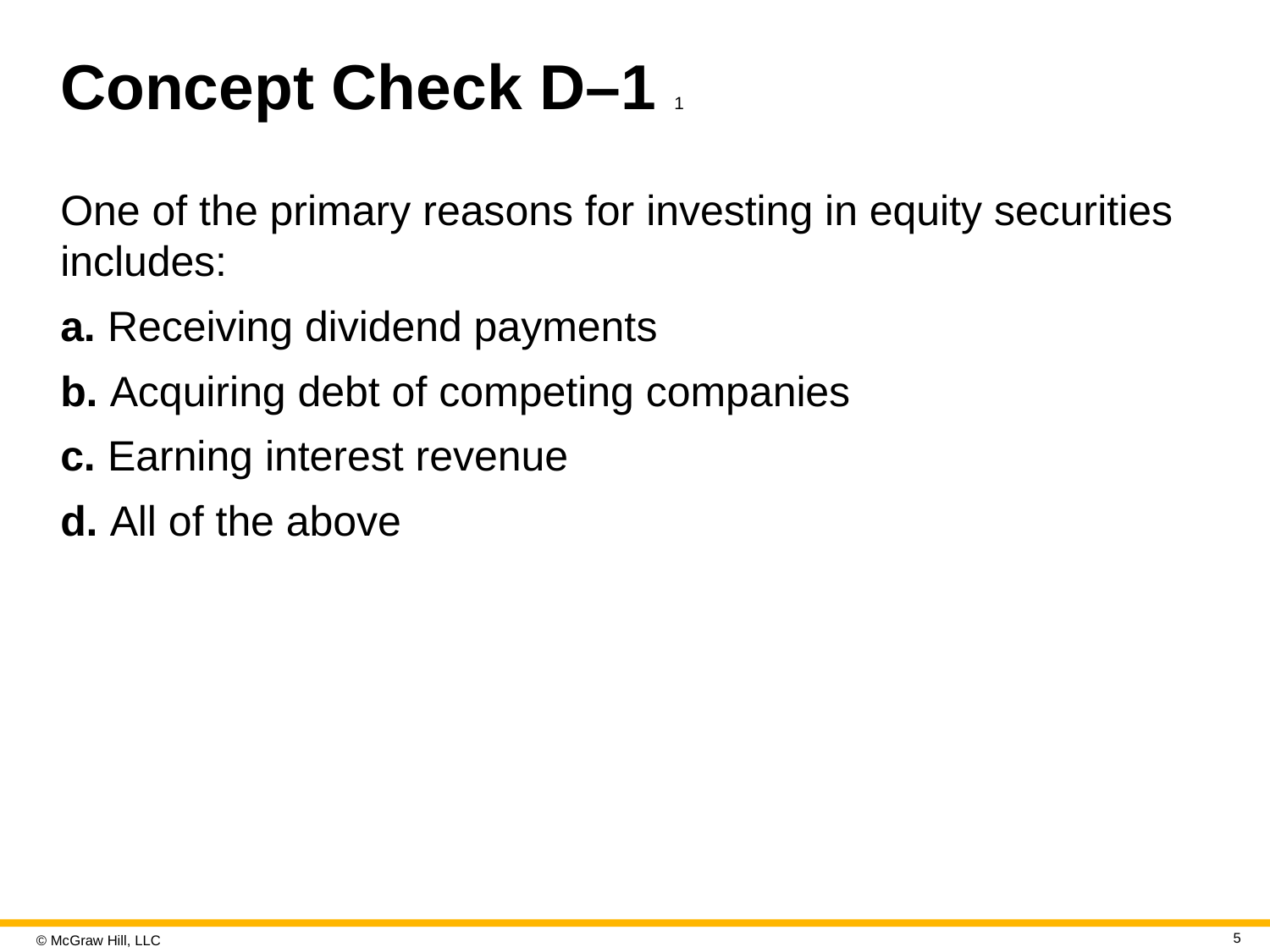

# Concept Check D–1 1
One of the primary reasons for investing in equity securities includes:
a. Receiving dividend payments
b. Acquiring debt of competing companies
c. Earning interest revenue
d. All of the above
5